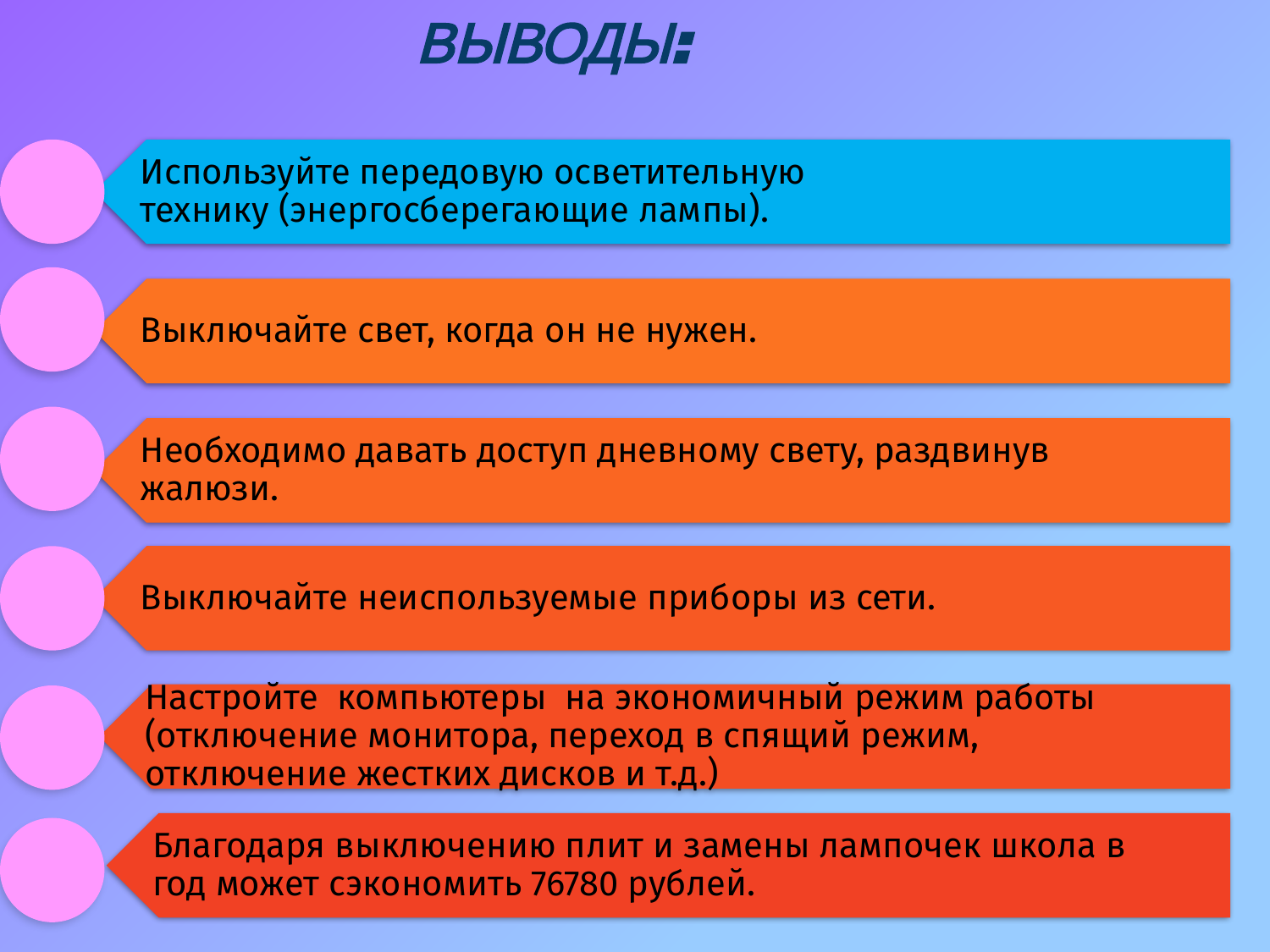

Выводы:
Используйте передовую осветительную технику (энергосберегающие лампы).
Выключайте свет, когда он не нужен.
Необходимо давать доступ дневному свету, раздвинув жалюзи.
Выключайте неиспользуемые приборы из сети.
Настройте  компьютеры  на экономичный режим работы (отключение монитора, переход в спящий режим, отключение жестких дисков и т.д.)
Благодаря выключению плит и замены лампочек школа в год может сэкономить 76780 рублей.